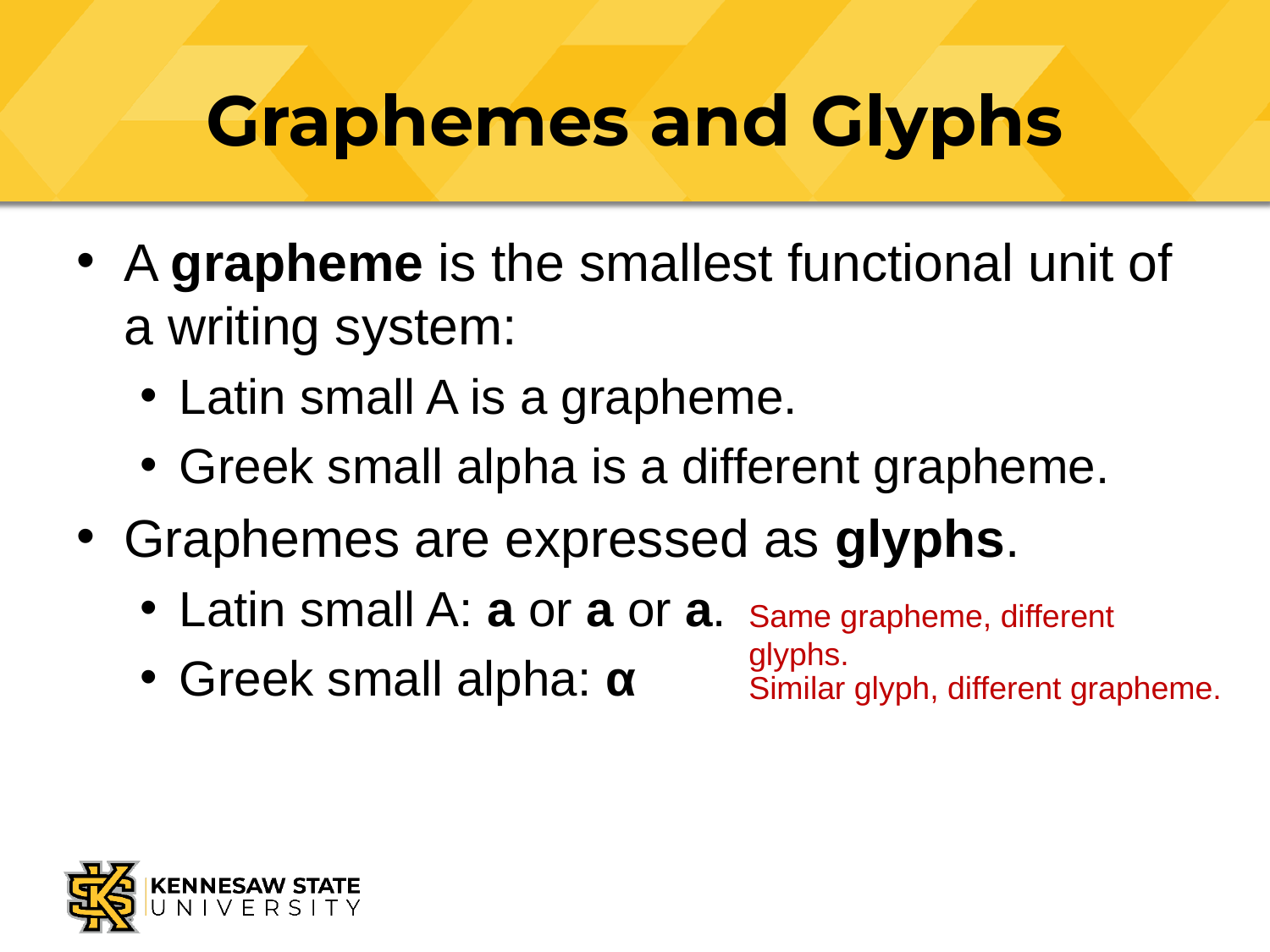

# Graphemes and Glyphs
A grapheme is the smallest functional unit of a writing system:
Latin small A is a grapheme.
Greek small alpha is a different grapheme.
Graphemes are expressed as glyphs.
Latin small A: a or a or a.
Greek small alpha: α

Same grapheme, different glyphs.
Similar glyph, different grapheme.